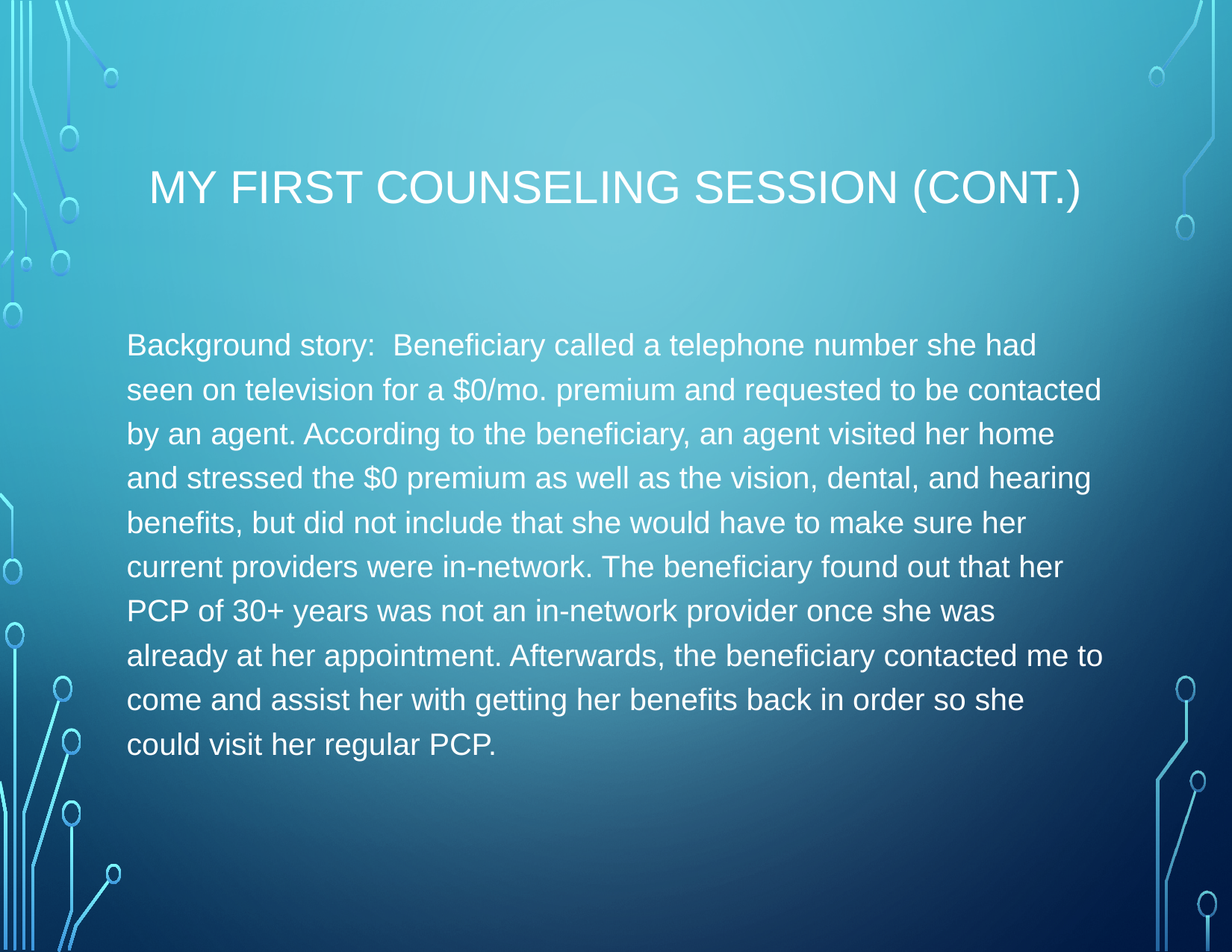

# My first counseling Session (cont.)
Background story:  Beneficiary called a telephone number she had seen on television for a $0/mo. premium and requested to be contacted by an agent. According to the beneficiary, an agent visited her home and stressed the $0 premium as well as the vision, dental, and hearing benefits, but did not include that she would have to make sure her current providers were in-network. The beneficiary found out that her PCP of 30+ years was not an in-network provider once she was already at her appointment. Afterwards, the beneficiary contacted me to come and assist her with getting her benefits back in order so she could visit her regular PCP.